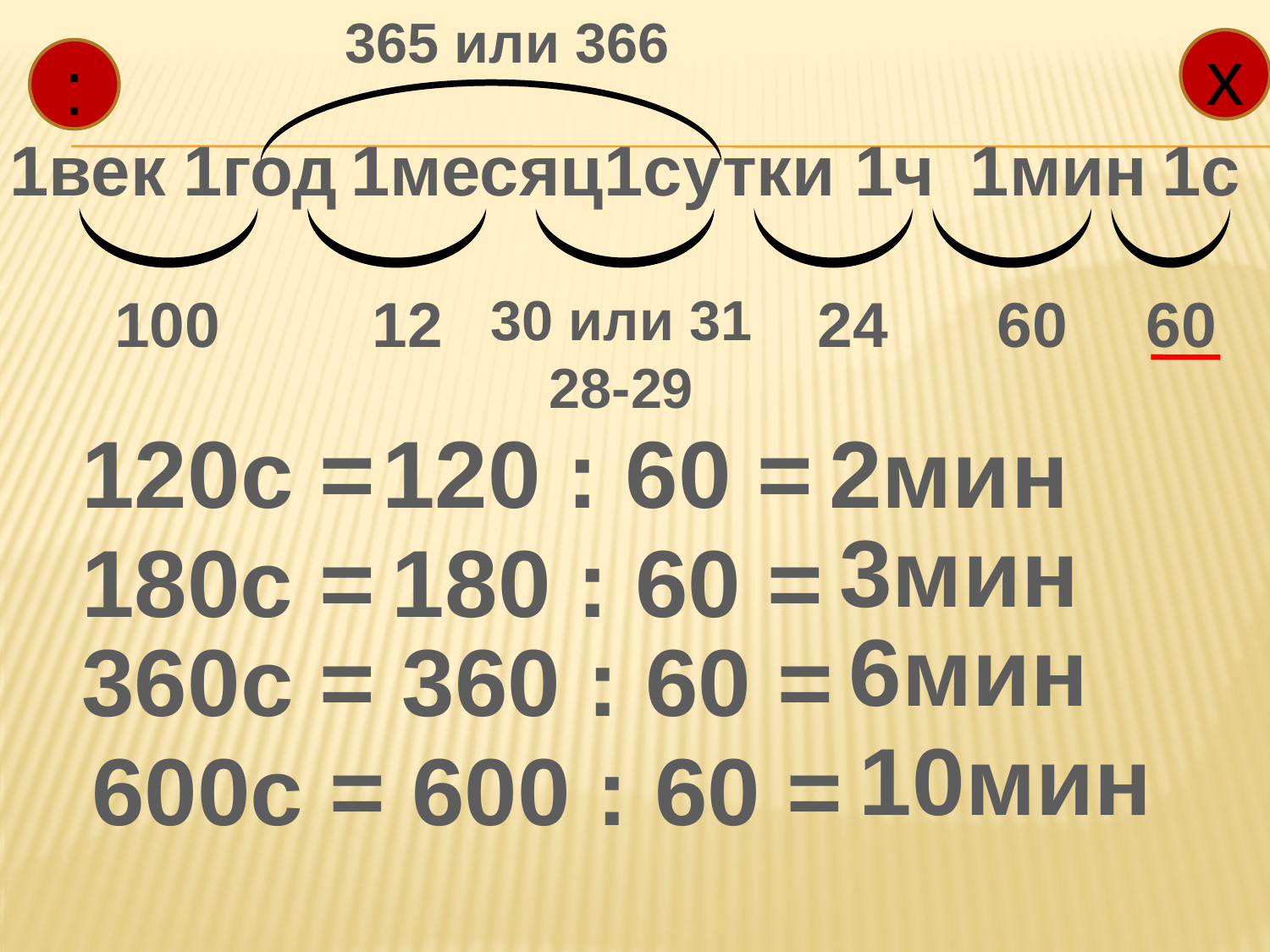

365 или 366

х
:
1век
1год
1месяц
1сутки
1ч
1мин
1с

100
12
30 или 31
28-29
24
60
60
120с =
120 : 60 =
2мин
3мин
180с =
180 : 60 =
6мин
360с =
360 : 60 =
10мин
600с =
600 : 60 =